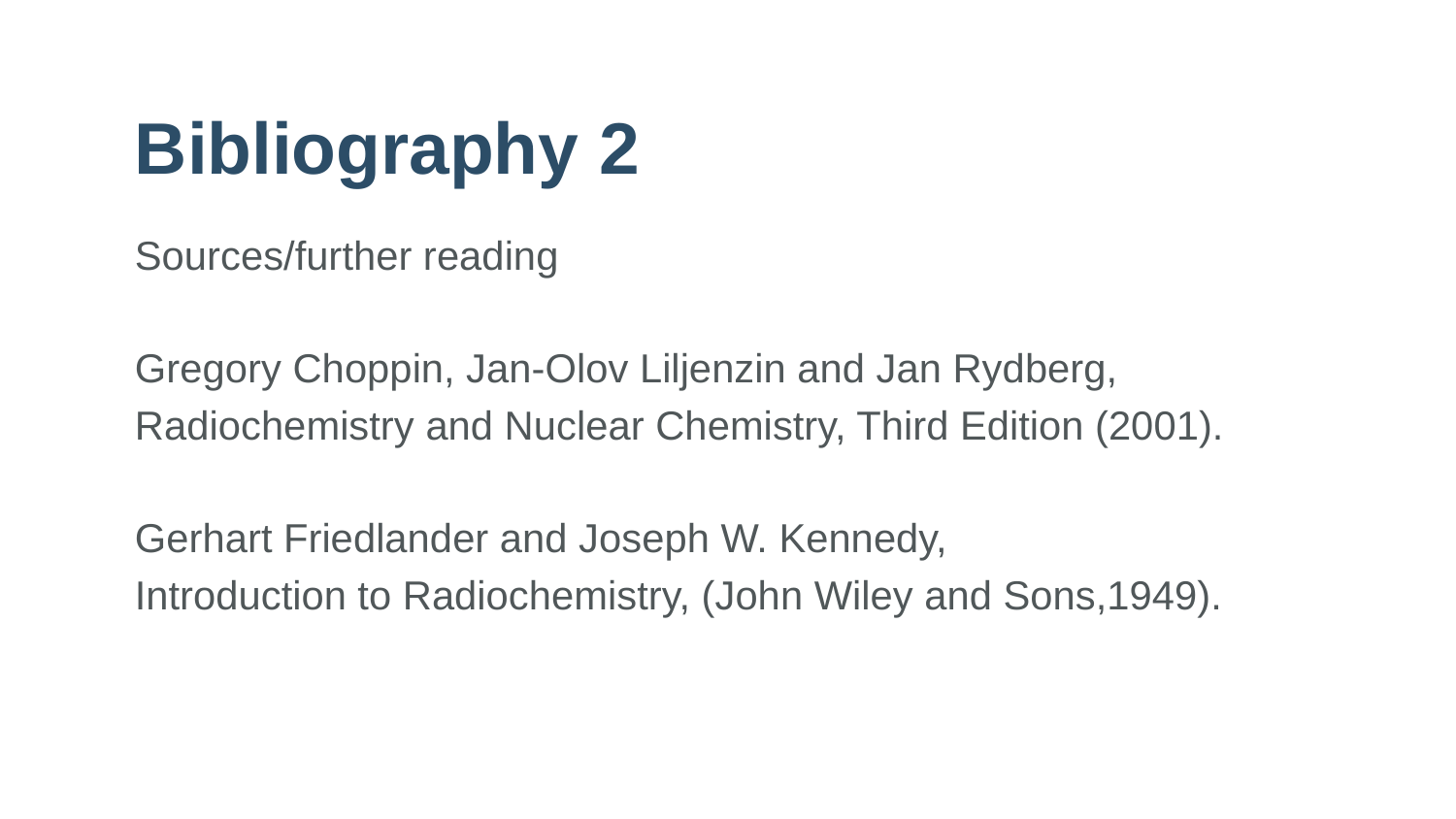

# Bibliography 2
Sources/further reading

Gregory Choppin, Jan-Olov Liljenzin and Jan Rydberg,
Radiochemistry and Nuclear Chemistry, Third Edition (2001).

Gerhart Friedlander and Joseph W. Kennedy,
Introduction to Radiochemistry, (John Wiley and Sons,1949).